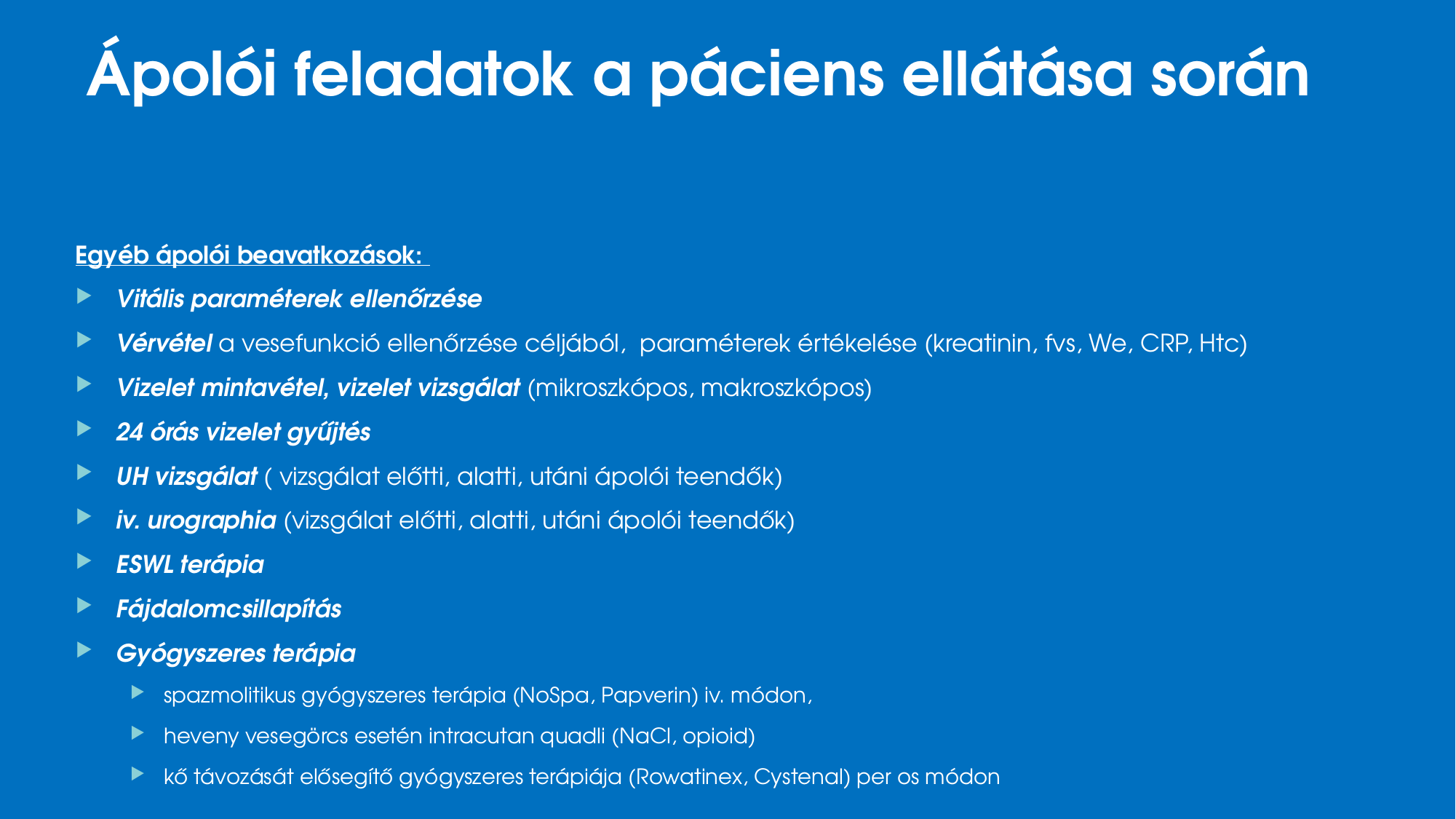

# Ápolói feladatok a páciens ellátása során
Egyéb ápolói beavatkozások:
Vitális paraméterek ellenőrzése
Vérvétel a vesefunkció ellenőrzése céljából,  paraméterek értékelése (kreatinin, fvs, We, CRP, Htc)
Vizelet mintavétel, vizelet vizsgálat (mikroszkópos, makroszkópos)
24 órás vizelet gyűjtés
UH vizsgálat ( vizsgálat előtti, alatti, utáni ápolói teendők)
iv. urographia (vizsgálat előtti, alatti, utáni ápolói teendők)
ESWL terápia
Fájdalomcsillapítás
Gyógyszeres terápia
spazmolitikus gyógyszeres terápia (NoSpa, Papverin) iv. módon,
heveny vesegörcs esetén intracutan quadli (NaCl, opioid)
kő távozását elősegítő gyógyszeres terápiája (Rowatinex, Cystenal) per os módon